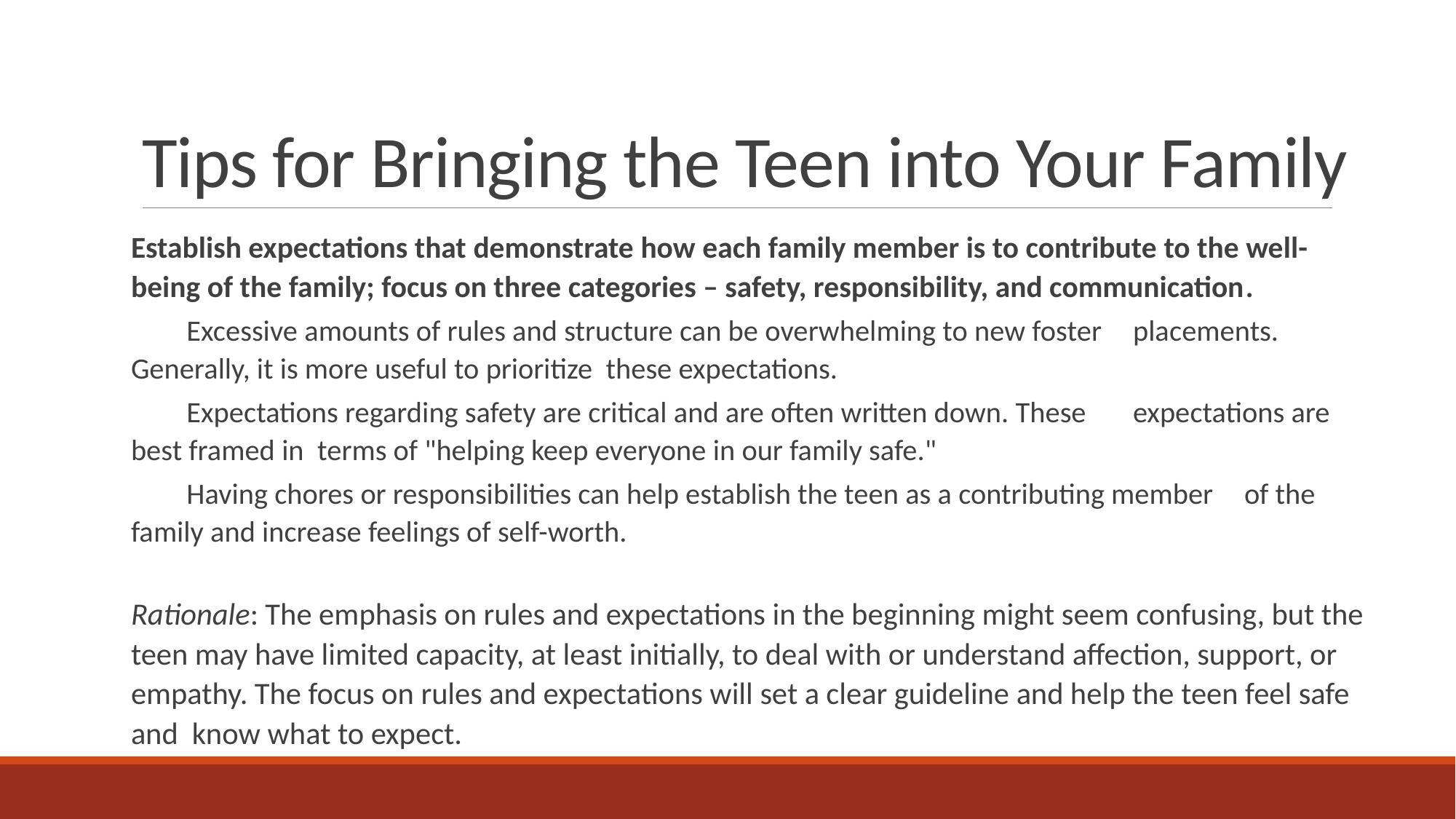

# Tips for Bringing the Teen into Your Family
Establish expectations that demonstrate how each family member is to contribute to the well-being of the family; focus on three categories – safety, responsibility, and communication.
	Excessive amounts of rules and structure can be overwhelming to new foster 	placements. Generally, it is more useful to prioritize  these expectations.
	Expectations regarding safety are critical and are often written down. These 	expectations are best framed in  terms of "helping keep everyone in our family safe."
	Having chores or responsibilities can help establish the teen as a contributing member 	of the family and increase feelings of self-worth.
Rationale: The emphasis on rules and expectations in the beginning might seem confusing, but the teen may have limited capacity, at least initially, to deal with or understand affection, support, or empathy. The focus on rules and expectations will set a clear guideline and help the teen feel safe and  know what to expect.